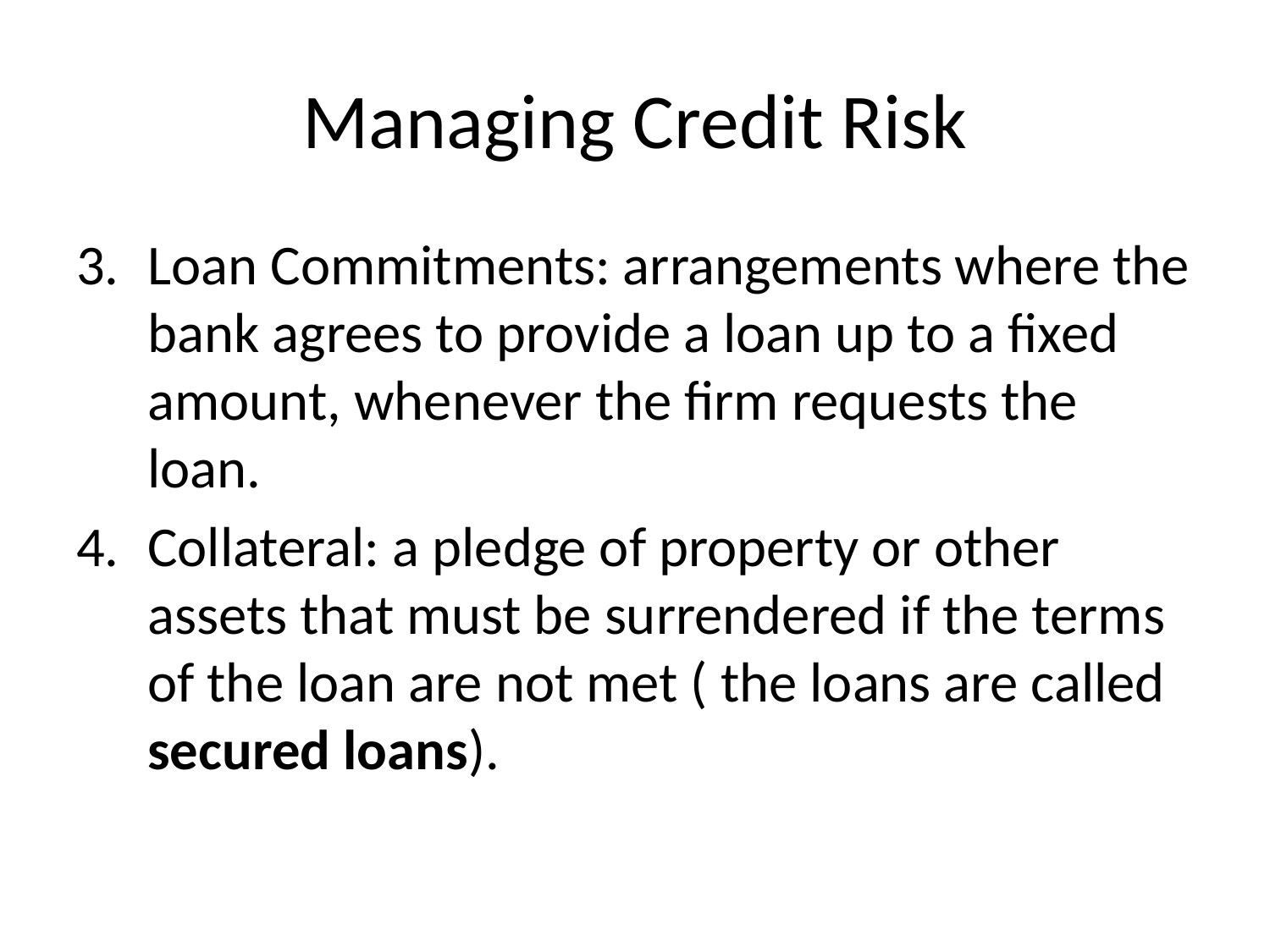

# Managing Credit Risk
Loan Commitments: arrangements where the bank agrees to provide a loan up to a fixed amount, whenever the firm requests the loan.
Collateral: a pledge of property or other assets that must be surrendered if the terms of the loan are not met ( the loans are called secured loans).